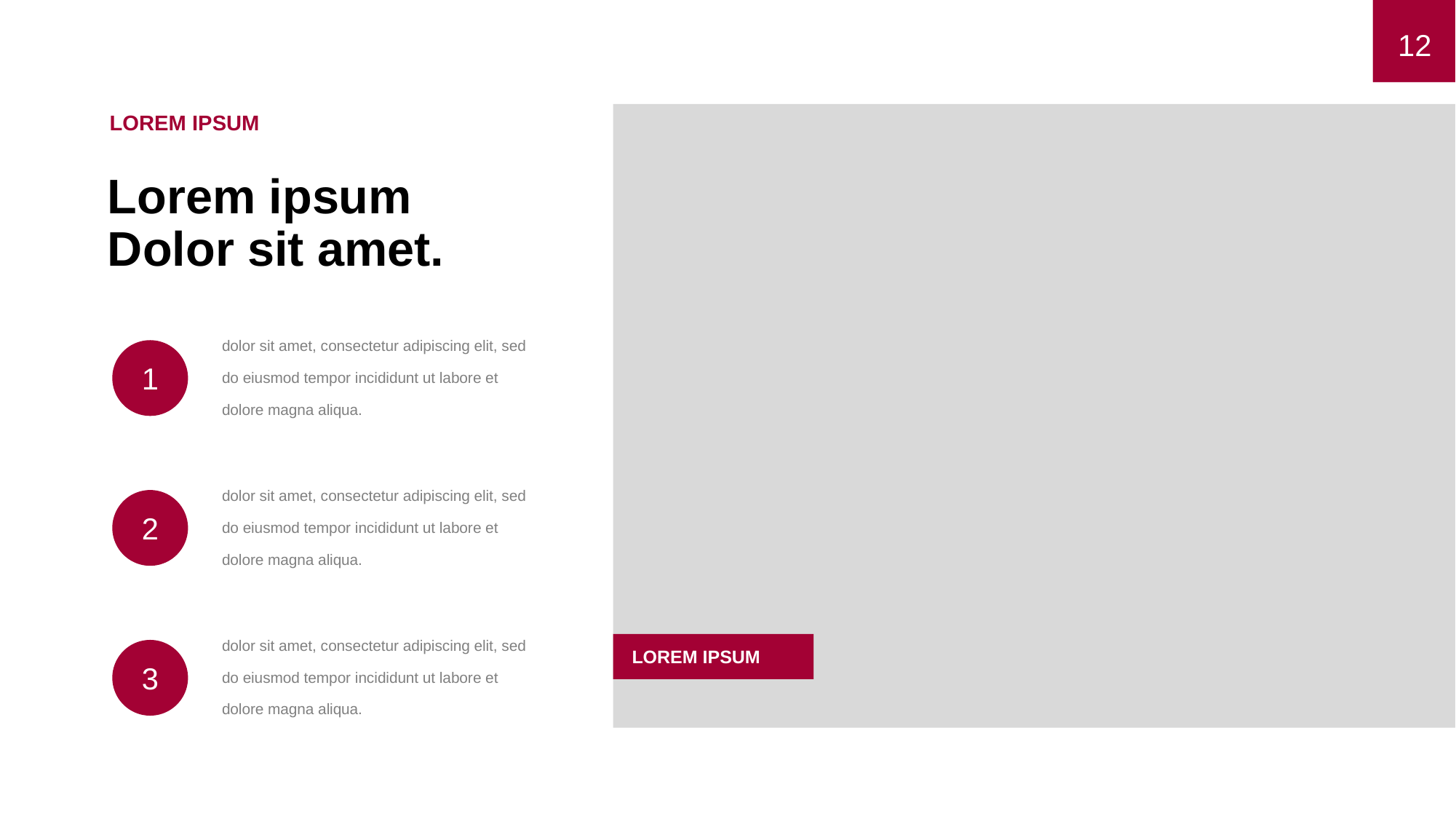

12

LOREM IPSUM
Lorem ipsum
Dolor sit amet.
dolor sit amet, consectetur adipiscing elit, sed do eiusmod tempor incididunt ut labore et dolore magna aliqua.
1
dolor sit amet, consectetur adipiscing elit, sed do eiusmod tempor incididunt ut labore et dolore magna aliqua.
2
dolor sit amet, consectetur adipiscing elit, sed do eiusmod tempor incididunt ut labore et dolore magna aliqua.
3

LOREM IPSUM